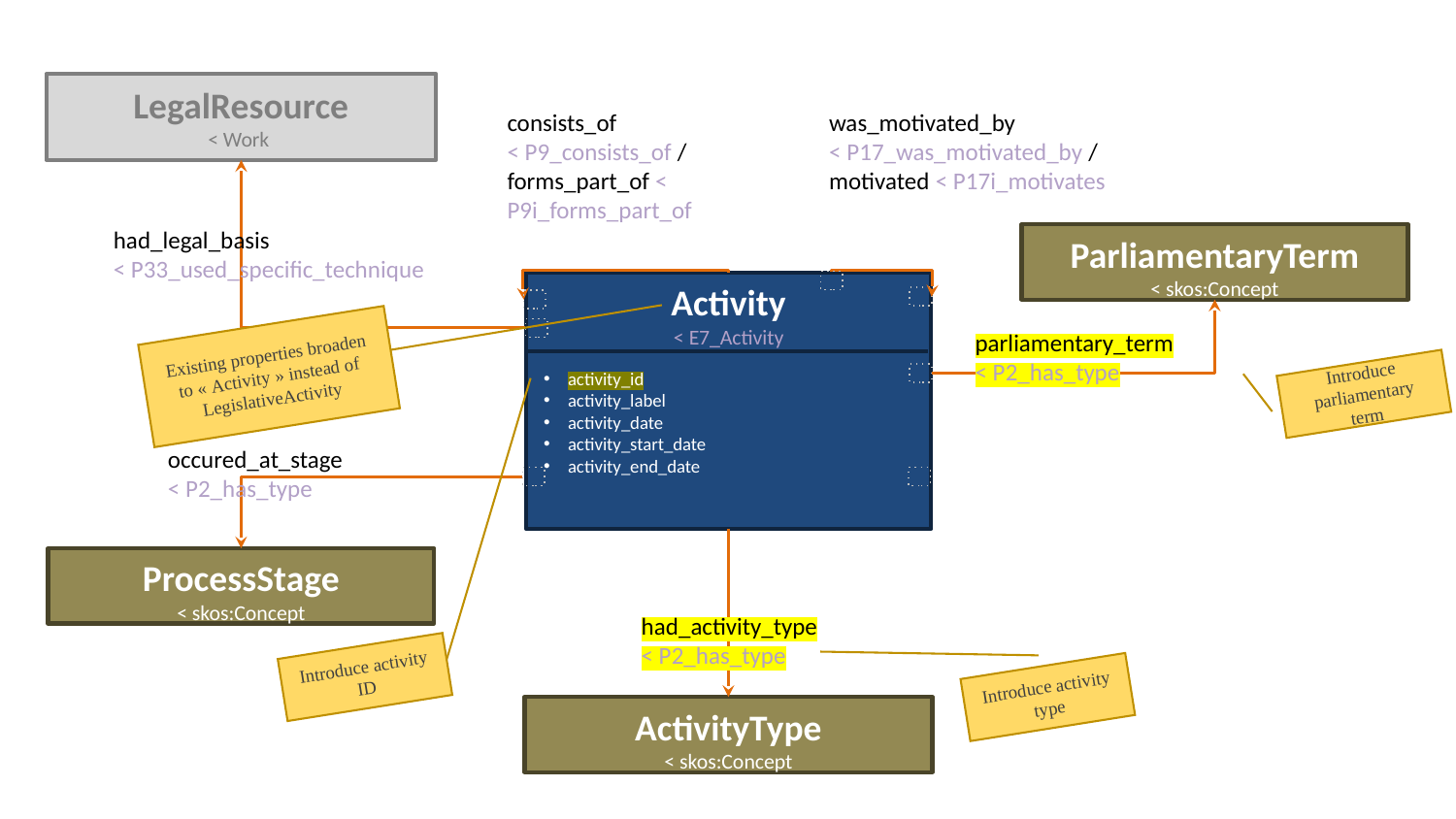

LegalResource
< Work
was_motivated_by
< P17_was_motivated_by /
motivated < P17i_motivates
consists_of
< P9_consists_of /
forms_part_of < P9i_forms_part_of
had_legal_basis
< P33_used_specific_technique
ParliamentaryTerm
< skos:Concept

Activity
< E7_Activity

activity_id
activity_label
activity_date
activity_start_date
activity_end_date

parliamentary_term
< P2_has_type
Existing properties broaden to « Activity » instead of LegislativeActivity
Introduce parliamentary term

occured_at_stage
< P2_has_type

ProcessStage
< skos:Concept

had_activity_type
< P2_has_type
Introduce activity ID
Introduce activity type
ActivityType
< skos:Concept